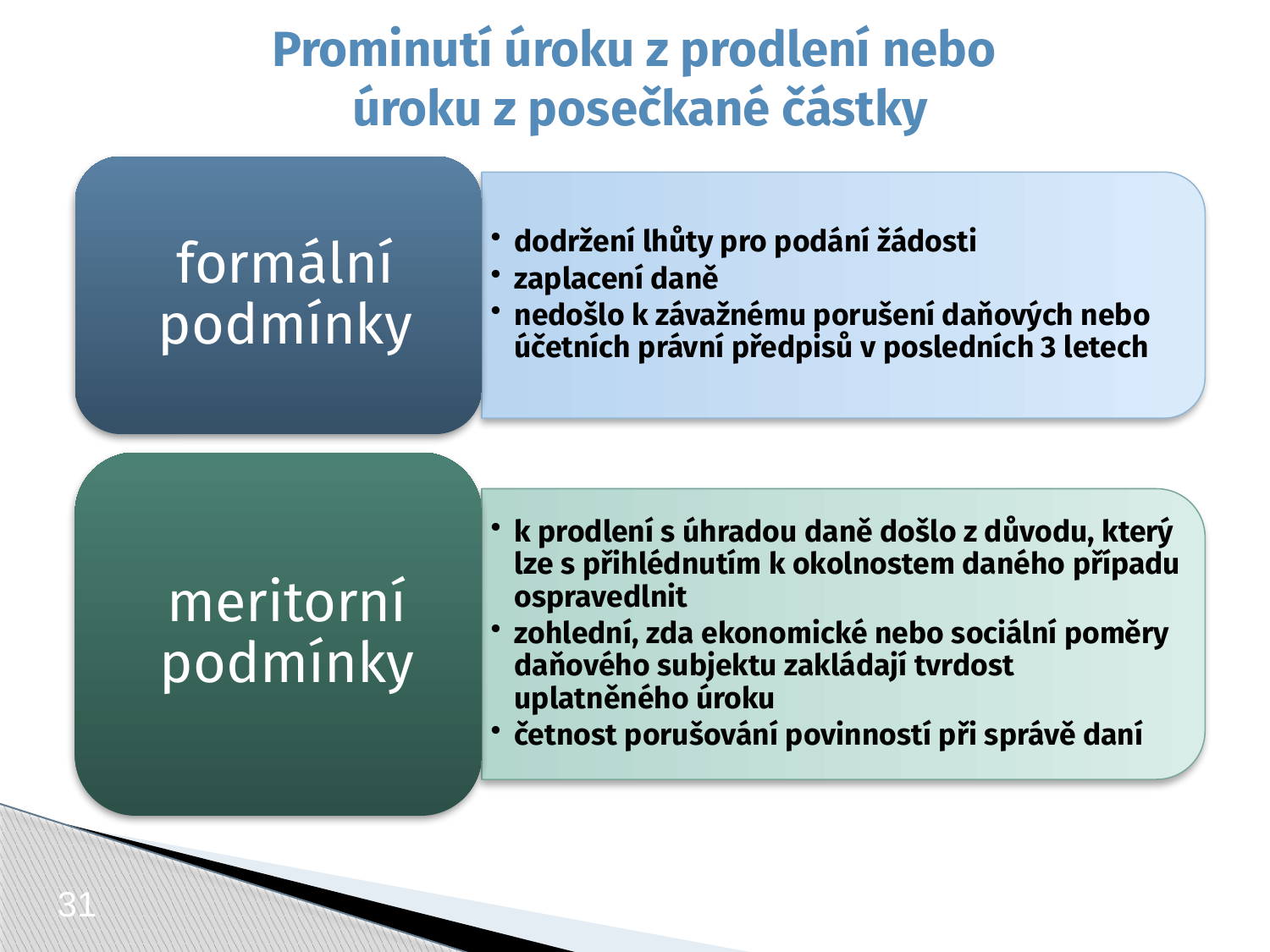

# Prominutí úroku z prodlení nebo úroku z posečkané částky
dodržení lhůty pro podání žádosti
zaplacení daně
nedošlo k závažnému porušení daňových nebo účetních právní předpisů v posledních 3 letech
formální podmínky
k prodlení s úhradou daně došlo z důvodu, který lze s přihlédnutím k okolnostem daného případu ospravedlnit
zohlední, zda ekonomické nebo sociální poměry daňového subjektu zakládají tvrdost uplatněného úroku
četnost porušování povinností při správě daní
meritorní podmínky
31